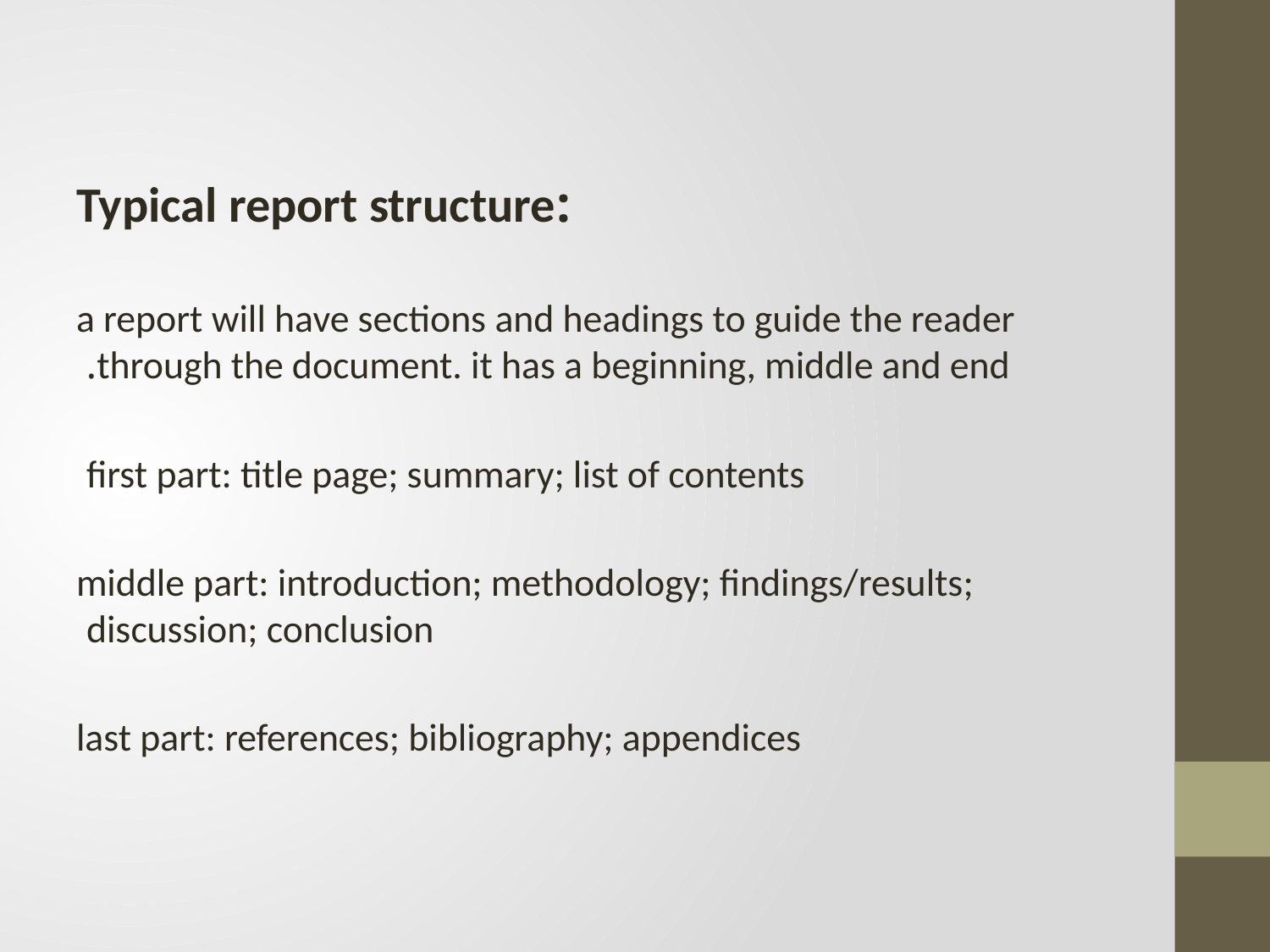

#
 :Typical report structure

a report will have sections and headings to guide the reader through the document. it has a beginning, middle and end.

first part: title page; summary; list of contents

middle part: introduction; methodology; findings/results; discussion; conclusion

 last part: references; bibliography; appendices